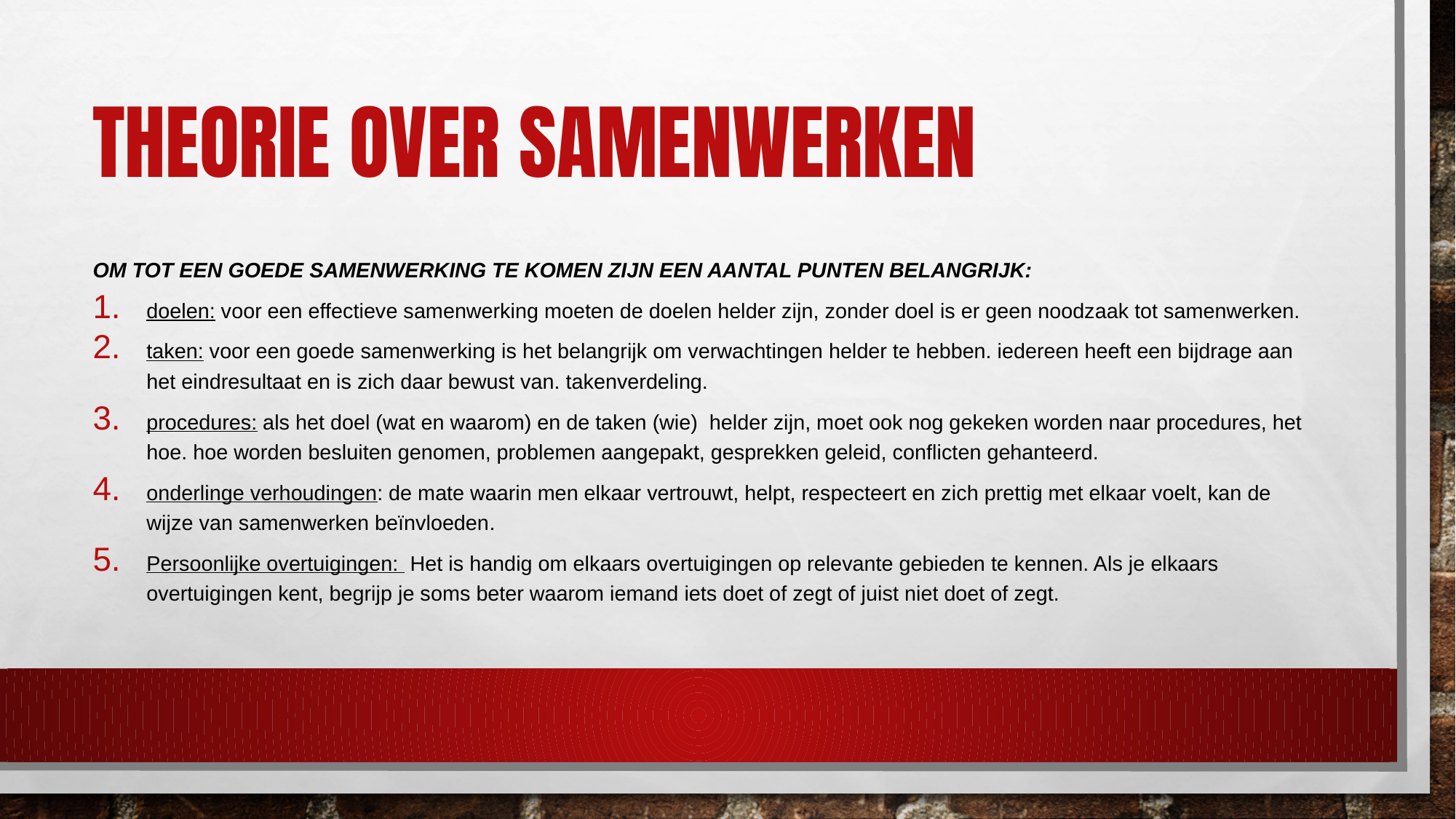

# Theorie over samenwerken
Om tot een goede samenwerking te komen zijn een aantal punten belangrijk:
doelen: voor een effectieve samenwerking moeten de doelen helder zijn, zonder doel is er geen noodzaak tot samenwerken.
taken: voor een goede samenwerking is het belangrijk om verwachtingen helder te hebben. iedereen heeft een bijdrage aan het eindresultaat en is zich daar bewust van. takenverdeling.
procedures: als het doel (wat en waarom) en de taken (wie)  helder zijn, moet ook nog gekeken worden naar procedures, het hoe. hoe worden besluiten genomen, problemen aangepakt, gesprekken geleid, conflicten gehanteerd.
onderlinge verhoudingen: de mate waarin men elkaar vertrouwt, helpt, respecteert en zich prettig met elkaar voelt, kan de wijze van samenwerken beïnvloeden.
Persoonlijke overtuigingen:  Het is handig om elkaars overtuigingen op relevante gebieden te kennen. Als je elkaars overtuigingen kent, begrijp je soms beter waarom iemand iets doet of zegt of juist niet doet of zegt.